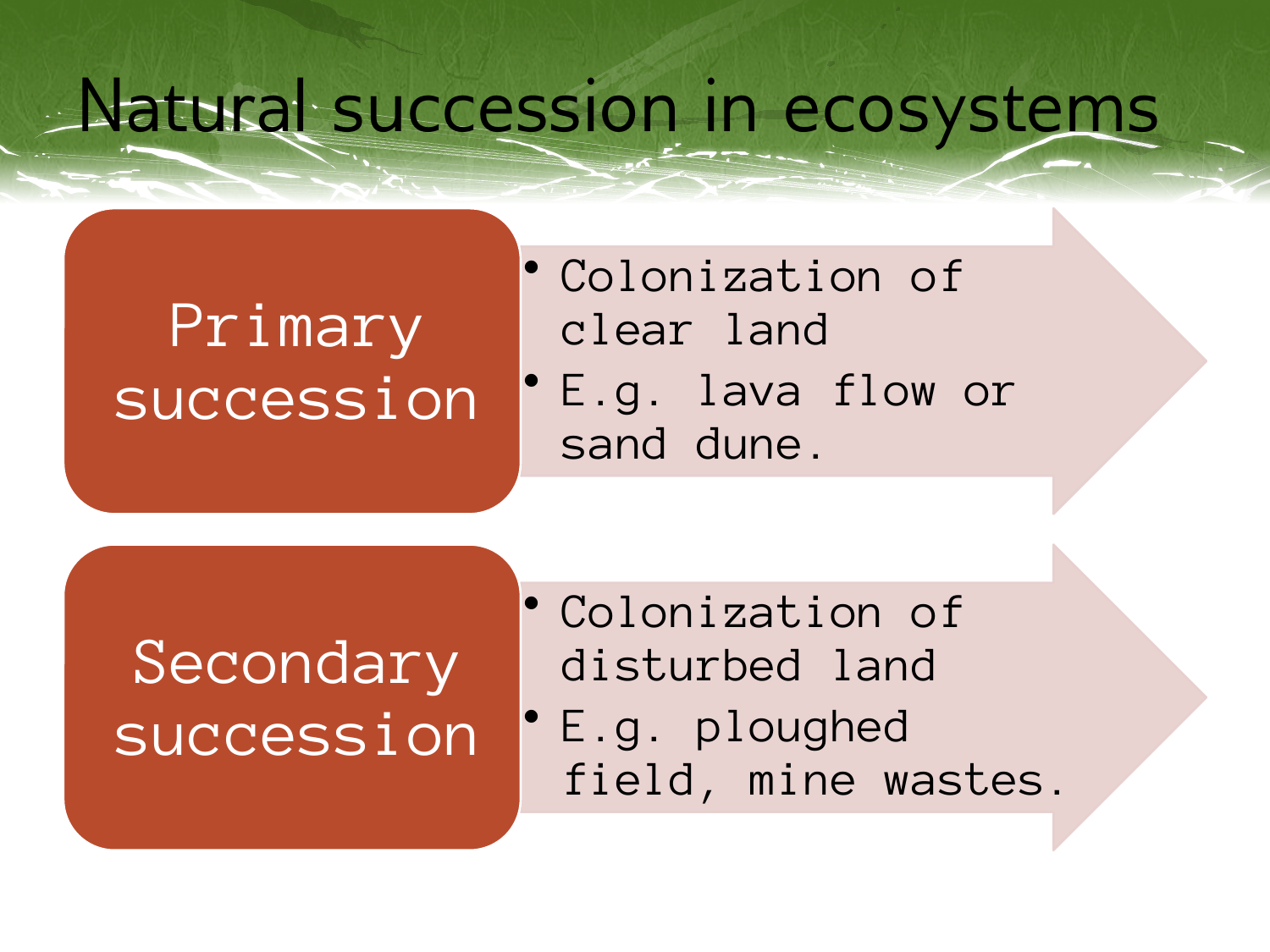

# Natural succession in ecosystems
Colonization of clear land
E.g. lava flow or sand dune.
Primary succession
Colonization of disturbed land
E.g. ploughed field, mine wastes.
Secondary succession